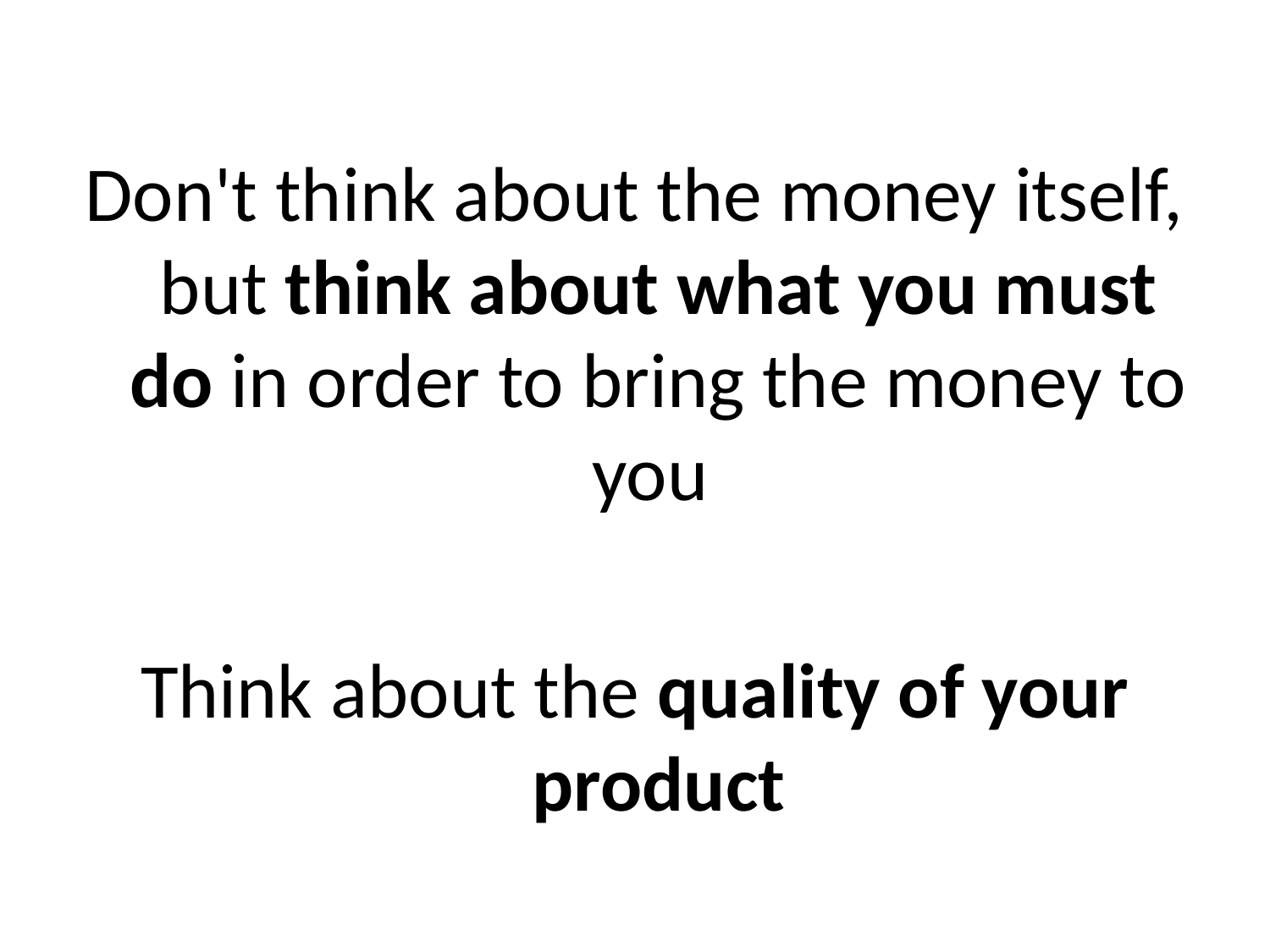

Don't think about the money itself, but think about what you must do in order to bring the money to you

Think about the quality of your product